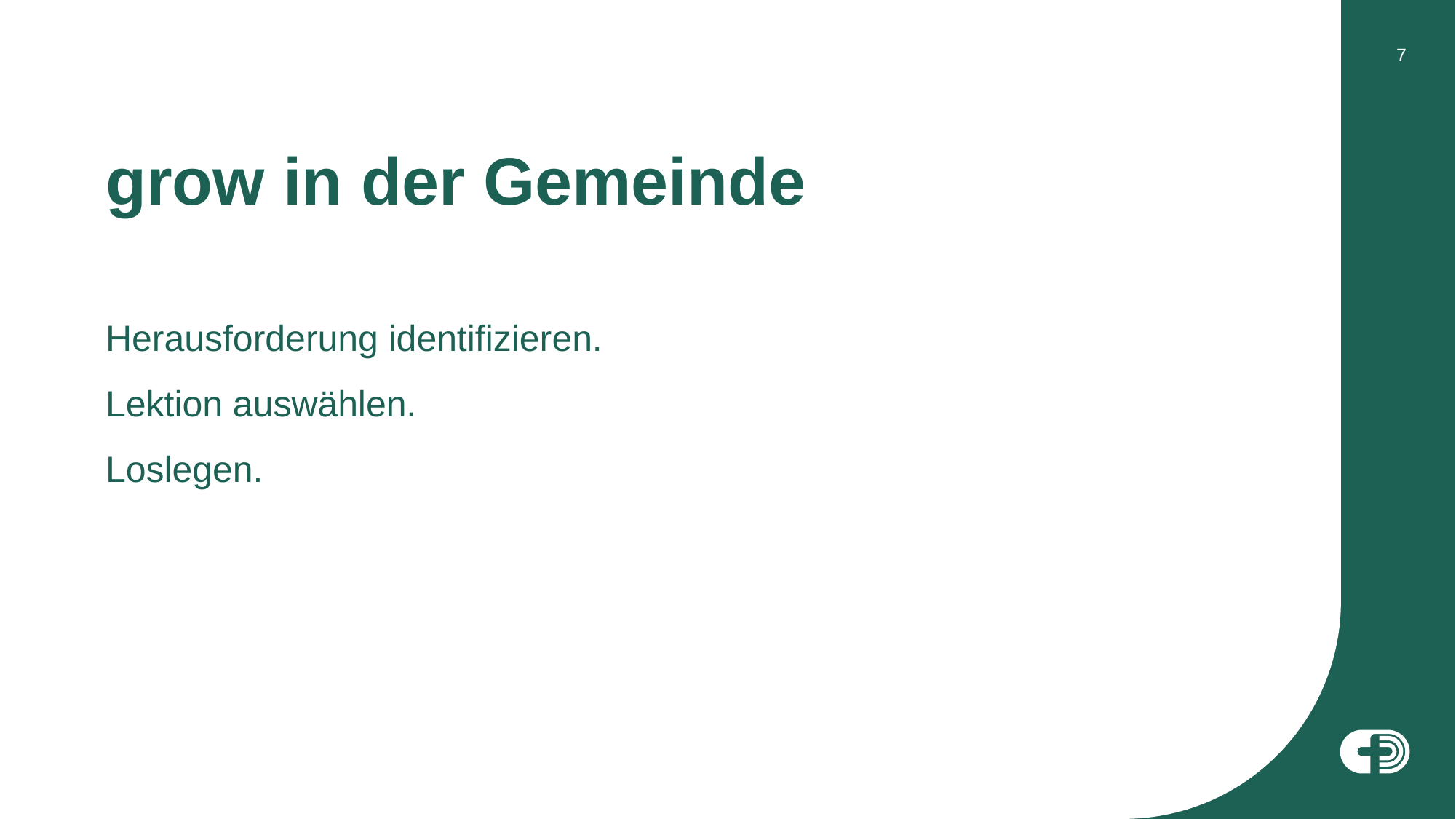

# grow in der Gemeinde
Herausforderung identifizieren.
Lektion auswählen.
Loslegen.